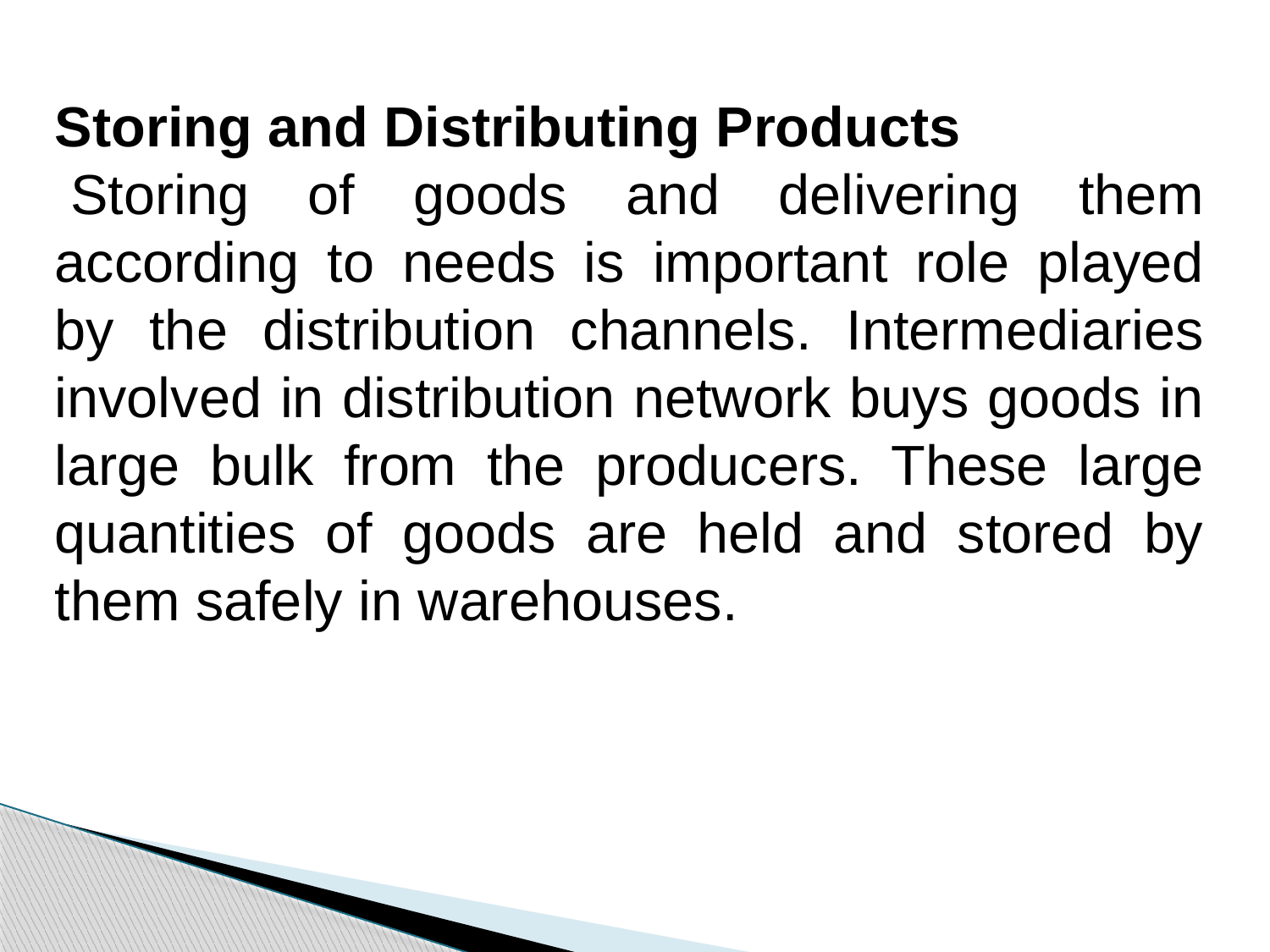

Storing and Distributing Products
 Storing of goods and delivering them according to needs is important role played by the distribution channels. Intermediaries involved in distribution network buys goods in large bulk from the producers. These large quantities of goods are held and stored by them safely in warehouses.